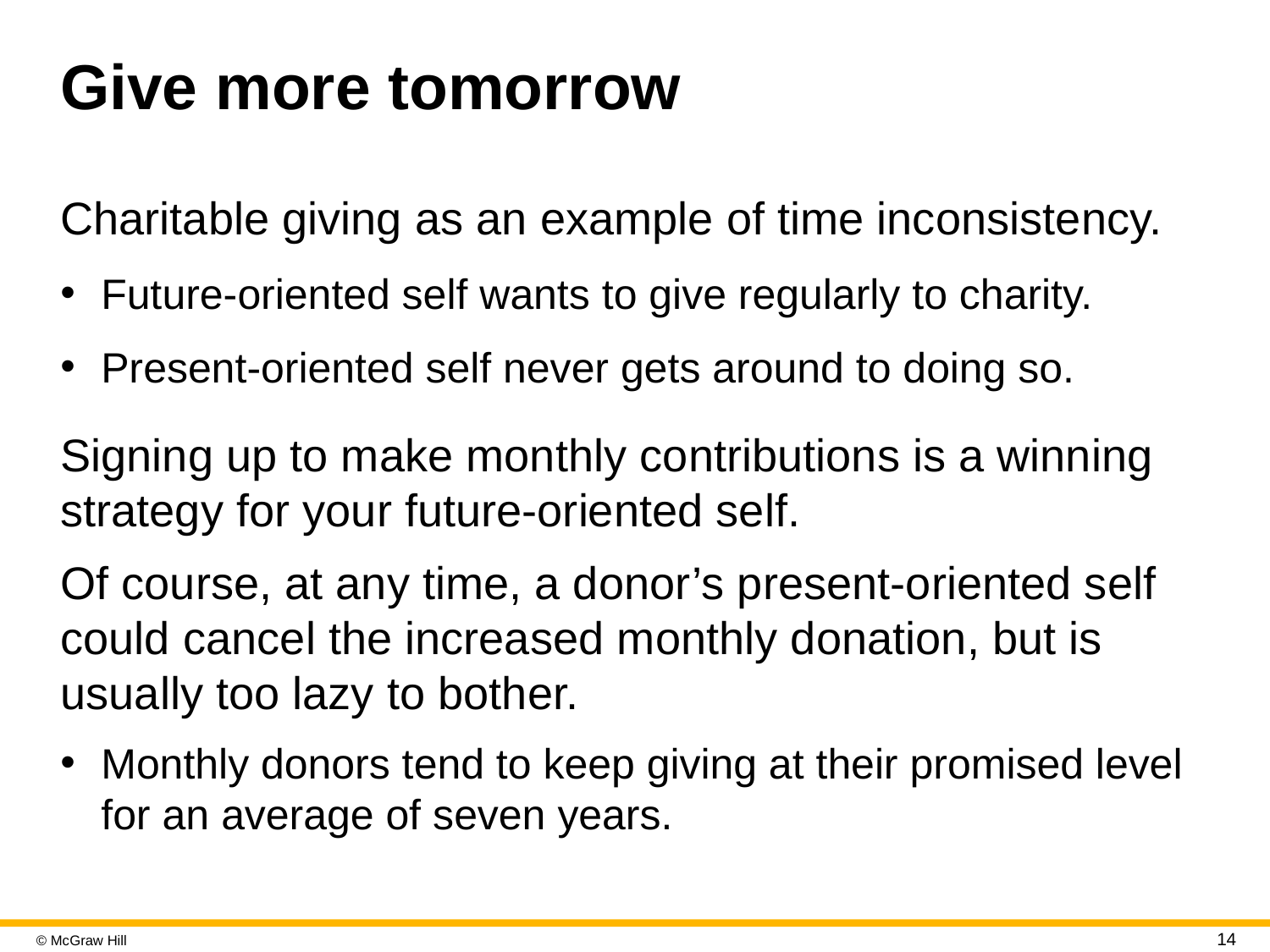

# Give more tomorrow
Charitable giving as an example of time inconsistency.
Future-oriented self wants to give regularly to charity.
Present-oriented self never gets around to doing so.
Signing up to make monthly contributions is a winning strategy for your future-oriented self.
Of course, at any time, a donor’s present-oriented self could cancel the increased monthly donation, but is usually too lazy to bother.
Monthly donors tend to keep giving at their promised level for an average of seven years.